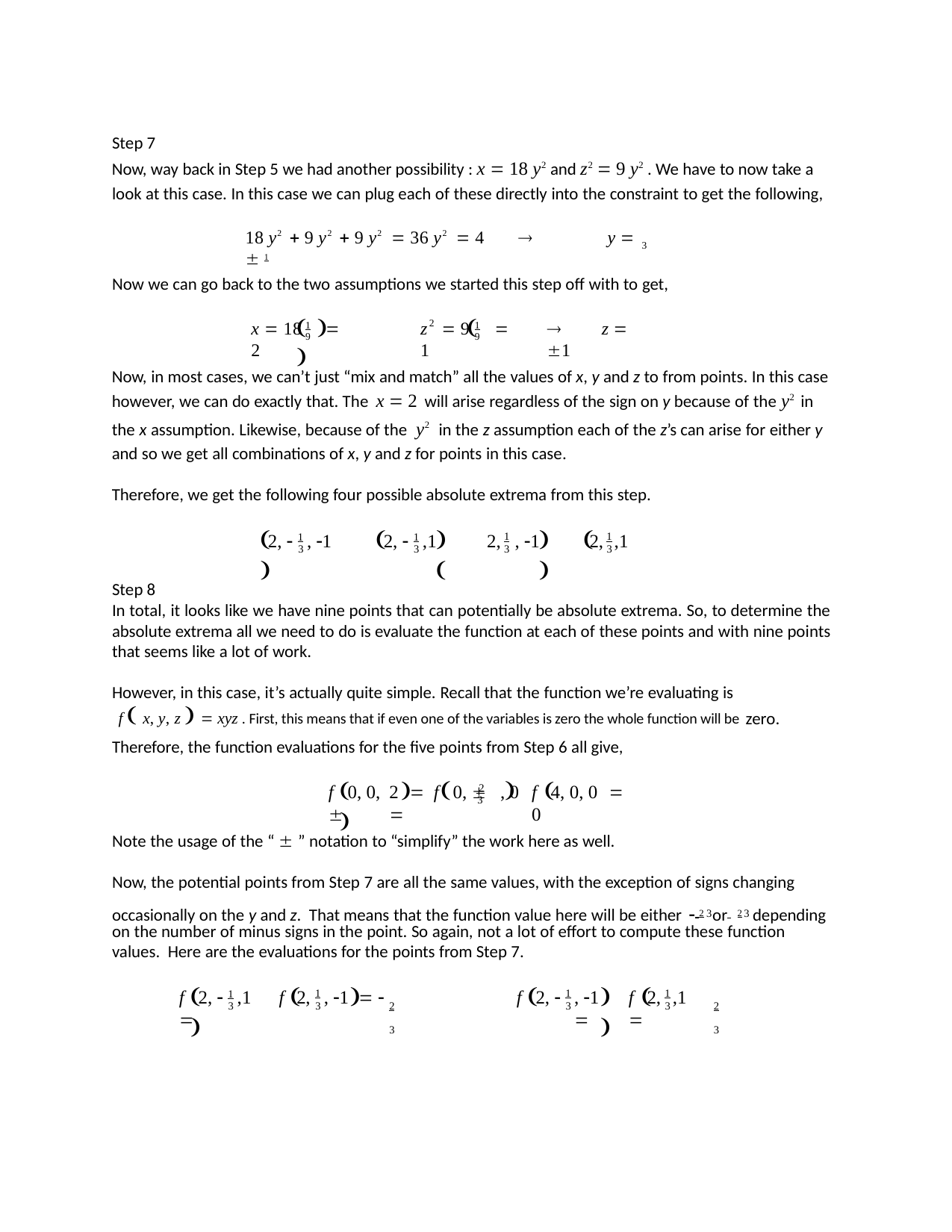

Step 7
Now, way back in Step 5 we had another possibility : x = 18 y2 and z2 = 9 y2 . We have to now take a  look at this case. In this case we can plug each of these directly into the constraint to get the following,
18 y2 + 9 y2 + 9 y2 = 36 y2 = 4	→	y = ± 1
3
Now we can go back to the two assumptions we started this step off with to get,
( )	( )
2
x = 18	= 2
z   = 9	= 1
→	z = ±1
1
1
9
9
Now, in most cases, we can’t just “mix and match” all the values of x, y and z to from points. In this case  however, we can do exactly that. The x = 2 will arise regardless of the sign on y because of the y2 in
the x assumption. Likewise, because of the y2  in the z assumption each of the z’s can arise for either y
and so we get all combinations of x, y and z for points in this case.

Therefore, we get the following four possible absolute extrema from this step.
(	)
(
)	(
)	(	)
2, −   , −1
2, −   ,1
2,   , −1
2, ,1
1
1
1
3
1
3
3
3
Step 8
In total, it looks like we have nine points that can potentially be absolute extrema. So, to determine the  absolute extrema all we need to do is evaluate the function at each of these points and with nine points  that seems like a lot of work.

However, in this case, it’s actually quite simple. Recall that the function we’re evaluating is
f ( x, y, z ) = xyz . First, this means that if even one of the variables is zero the whole function will be  zero. Therefore, the function evaluations for the five points from Step 6 all give,
(	)	(	)	(	)
f   0, 0, ±
2  =  f   0, ±   , 0  =
f   4, 0, 0  = 0
 2
3
Note the usage of the “ ± ” notation to “simplify” the work here as well.

Now, the potential points from Step 7 are all the same values, with the exception of signs changing
occasionally on the y and z. That means that the function value here will be either − 2 or 2 depending
3	3
on the number of minus signs in the point. So again, not a lot of effort to compute these function  values. Here are the evaluations for the points from Step 7.
(
)	(	)
(	)
(
)
f   2, −   ,1  =
f 2,
, −1  = −
f   2, −
, −1  =
f 2, ,1 =
1
1
3
 2  3
1
3
1
3
 2  3
3